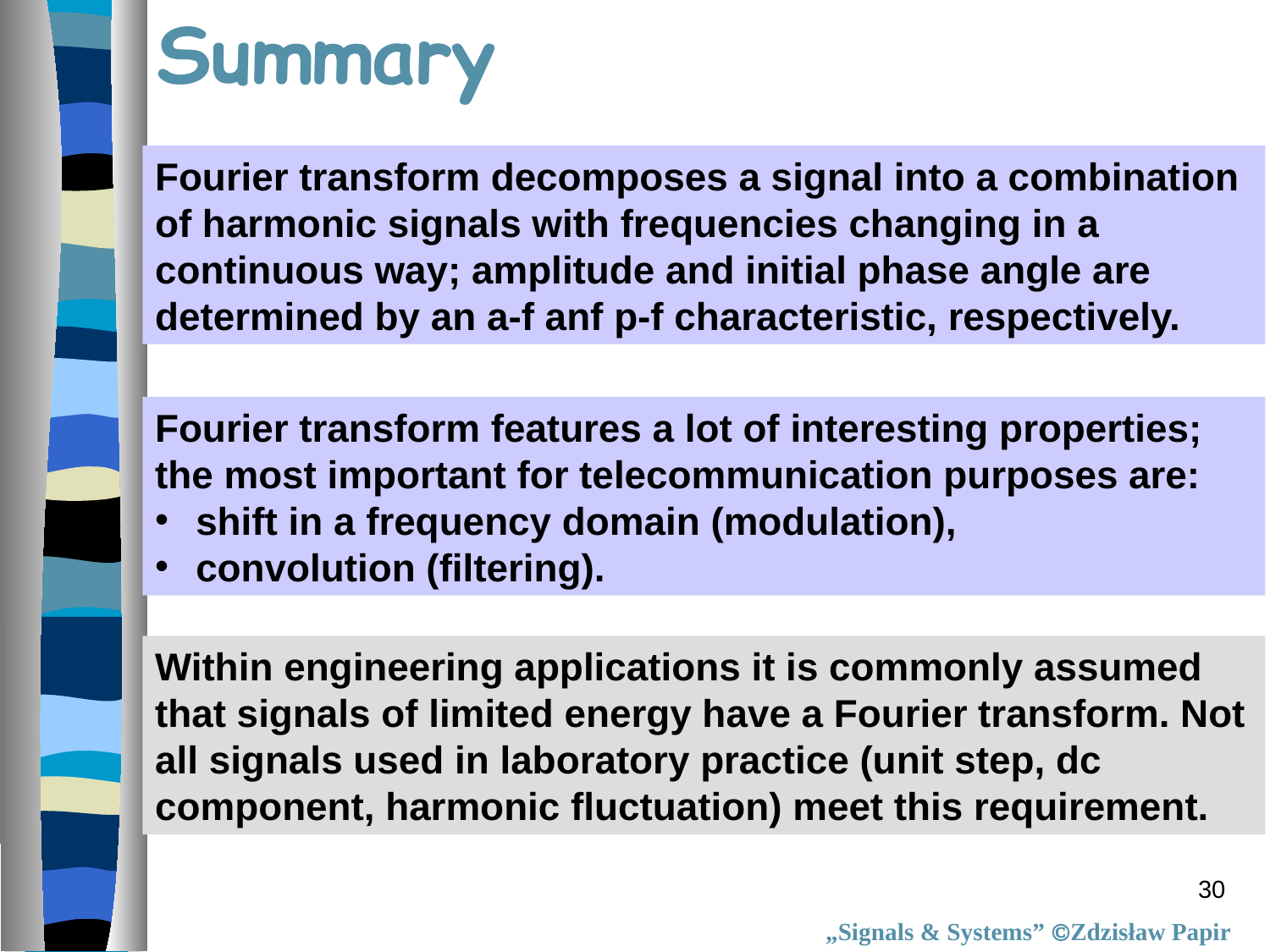

Summary
Fourier transform decomposes a signal into a combination of harmonic signals with frequencies changing in a continuous way; amplitude and initial phase angle are determined by an a-f anf p-f characteristic, respectively.
Fourier transform features a lot of interesting properties; the most important for telecommunication purposes are:
 shift in a frequency domain (modulation),
 convolution (filtering).
Within engineering applications it is commonly assumed that signals of limited energy have a Fourier transform. Not all signals used in laboratory practice (unit step, dc component, harmonic fluctuation) meet this requirement.
30
„Signals & Systems” ©Zdzisław Papir